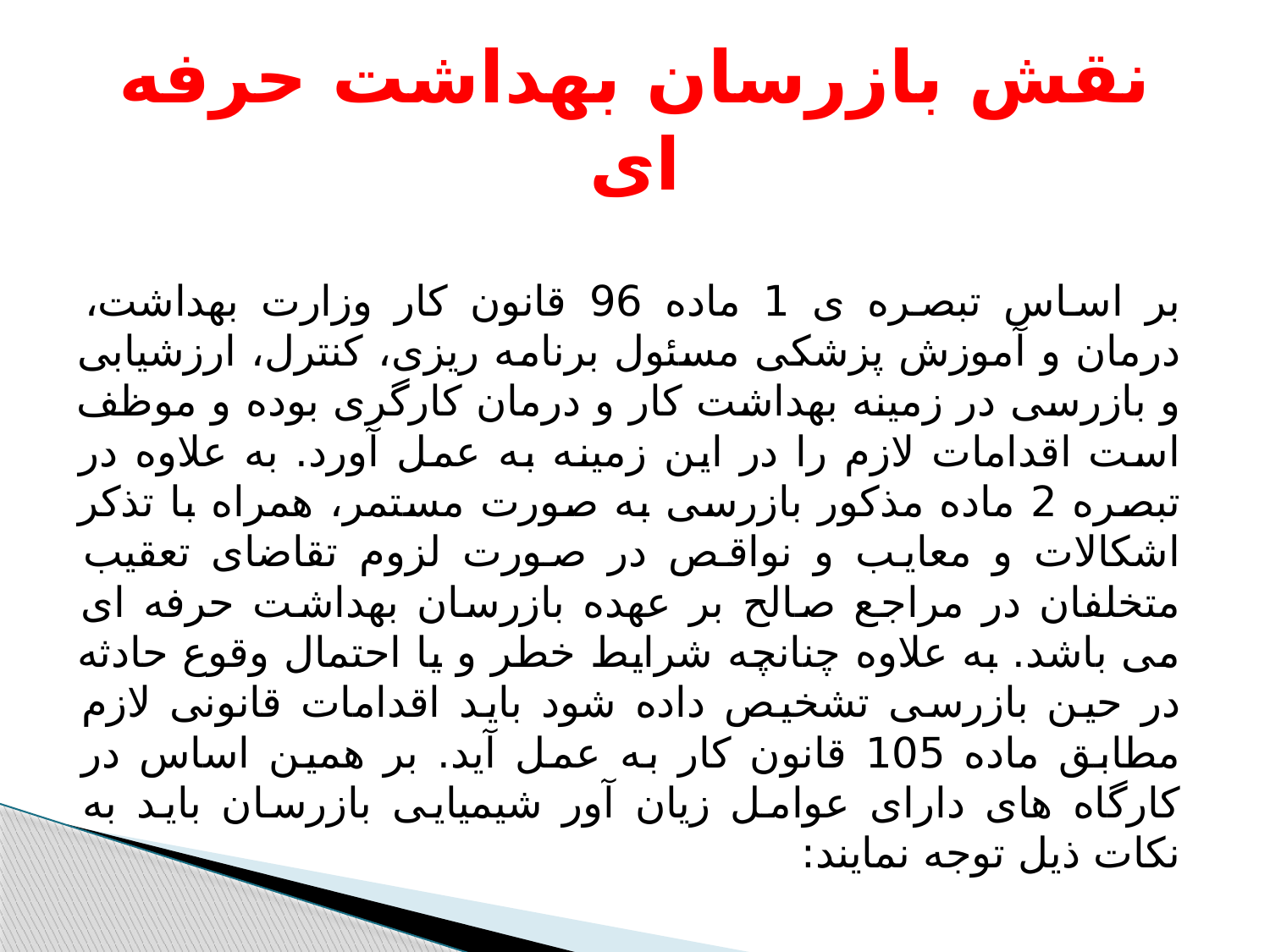

# نقش بازرسان بهداشت حرفه ای
بر اساس تبصره ی 1 ماده 96 قانون کار وزارت بهداشت، درمان و آموزش پزشکی مسئول برنامه ریزی، کنترل، ارزشیابی و بازرسی در زمینه بهداشت کار و درمان کارگری بوده و موظف است اقدامات لازم را در این زمینه به عمل آورد. به علاوه در تبصره 2 ماده مذکور بازرسی به صورت مستمر، همراه با تذکر اشکالات و معایب و نواقص در صورت لزوم تقاضای تعقیب متخلفان در مراجع صالح بر عهده بازرسان بهداشت حرفه ای می باشد. به علاوه چنانچه شرایط خطر و یا احتمال وقوع حادثه در حین بازرسی تشخیص داده شود باید اقدامات قانونی لازم مطابق ماده 105 قانون کار به عمل آید. بر همین اساس در کارگاه های دارای عوامل زیان آور شیمیایی بازرسان باید به نکات ذیل توجه نمایند: